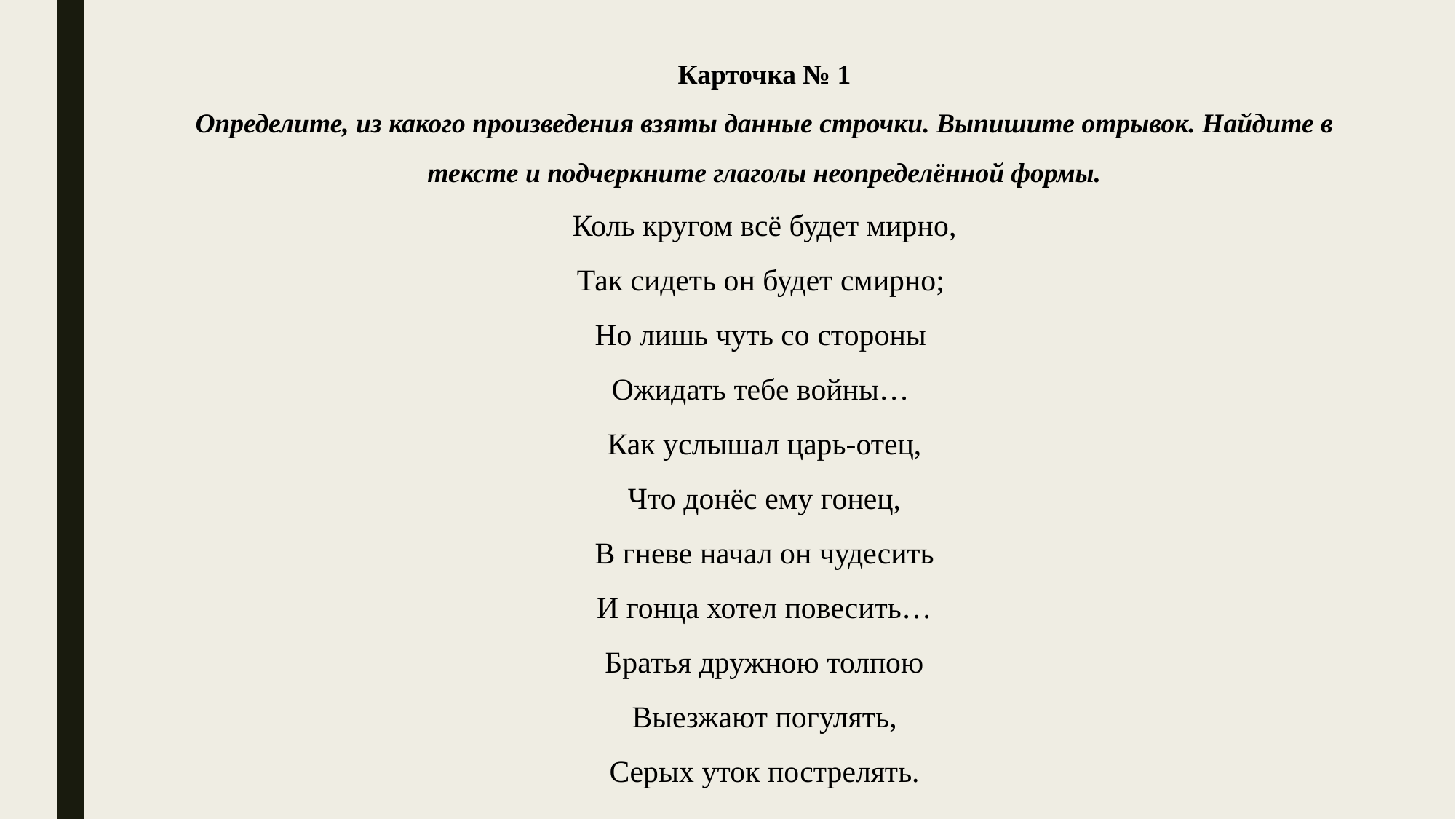

Карточка № 1
Определите, из какого произведения взяты данные строчки. Выпишите отрывок. Найдите в тексте и подчеркните глаголы неопределённой формы.
Коль кругом всё будет мирно,
Так сидеть он будет смирно;
Но лишь чуть со стороны
Ожидать тебе войны…
Как услышал царь-отец,
Что донёс ему гонец,
В гневе начал он чудесить
И гонца хотел повесить…
Братья дружною толпою
Выезжают погулять,
Серых уток пострелять.